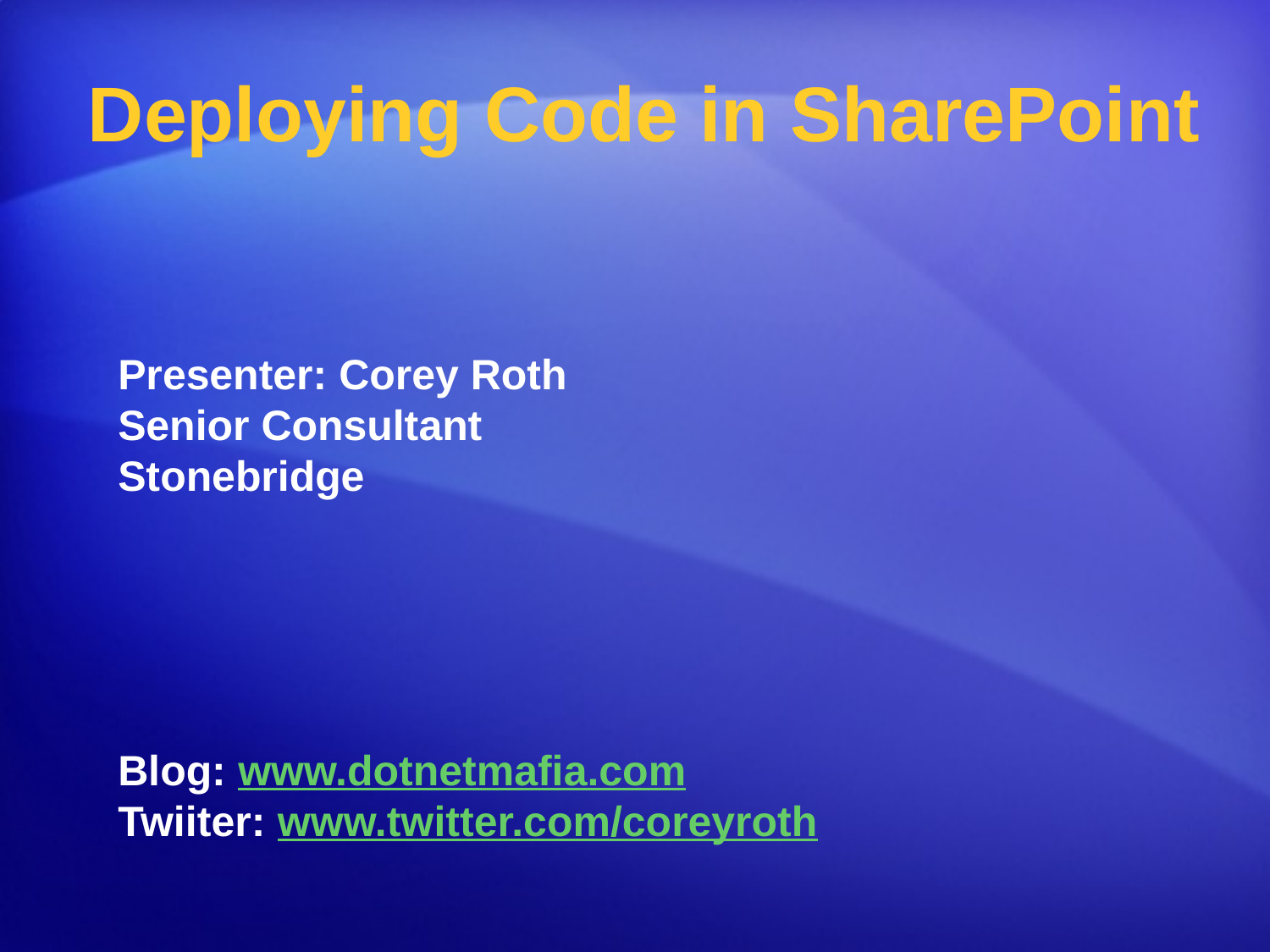

# Deploying Code in SharePoint
Presenter: Corey Roth
Senior Consultant
Stonebridge
Blog: www.dotnetmafia.com
Twiiter: www.twitter.com/coreyroth